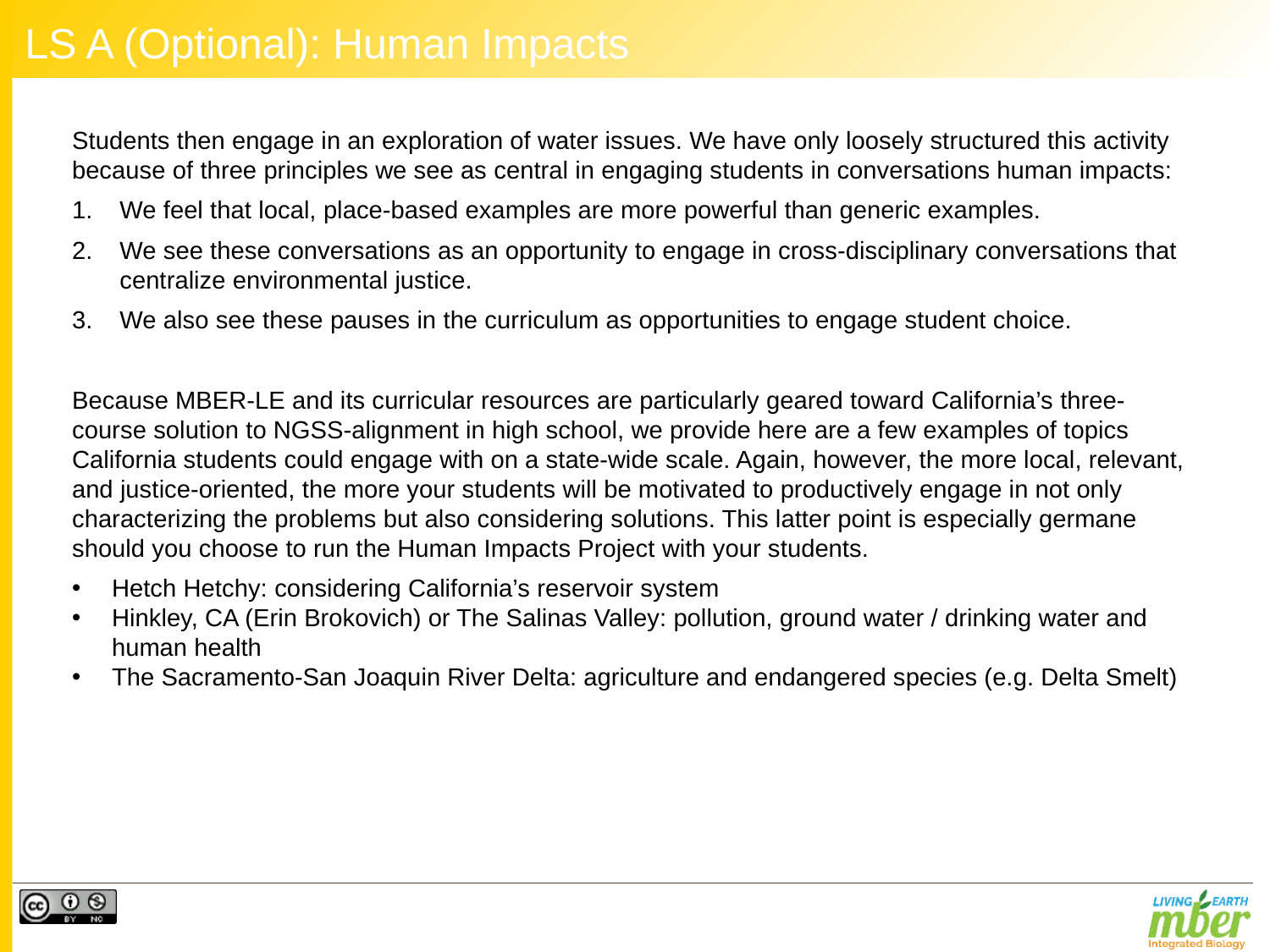

# LS A (Optional): Human Impacts
Students then engage in an exploration of water issues. We have only loosely structured this activity because of three principles we see as central in engaging students in conversations human impacts:
We feel that local, place-based examples are more powerful than generic examples.
We see these conversations as an opportunity to engage in cross-disciplinary conversations that centralize environmental justice.
We also see these pauses in the curriculum as opportunities to engage student choice.

Because MBER-LE and its curricular resources are particularly geared toward California’s three-course solution to NGSS-alignment in high school, we provide here are a few examples of topics California students could engage with on a state-wide scale. Again, however, the more local, relevant, and justice-oriented, the more your students will be motivated to productively engage in not only characterizing the problems but also considering solutions. This latter point is especially germane should you choose to run the Human Impacts Project with your students.
Hetch Hetchy: considering California’s reservoir system
Hinkley, CA (Erin Brokovich) or The Salinas Valley: pollution, ground water / drinking water and human health
The Sacramento-San Joaquin River Delta: agriculture and endangered species (e.g. Delta Smelt)